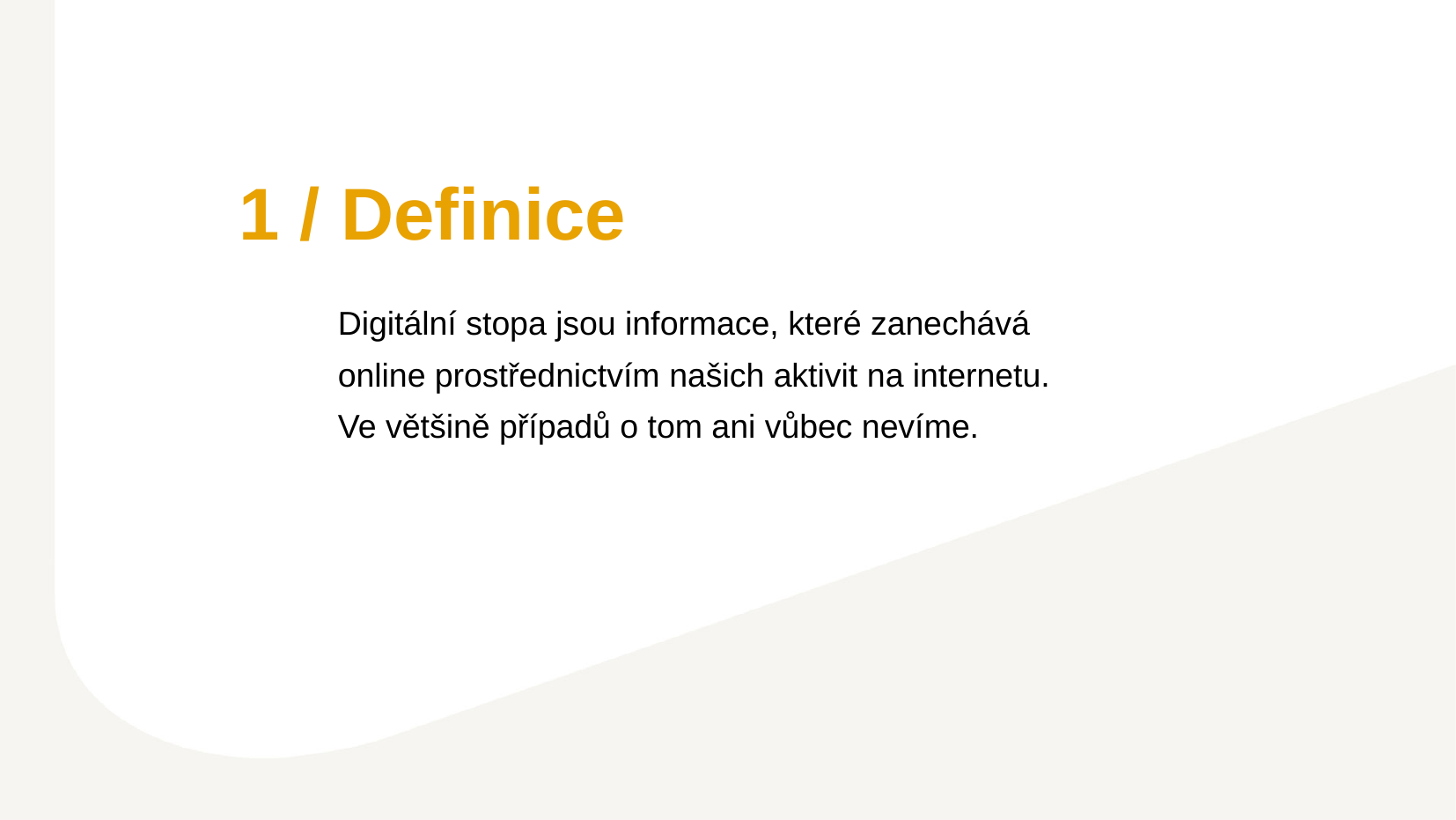

1 / Definice
Digitální stopa jsou informace, které zanechává online prostřednictvím našich aktivit na internetu. Ve většině případů o tom ani vůbec nevíme.